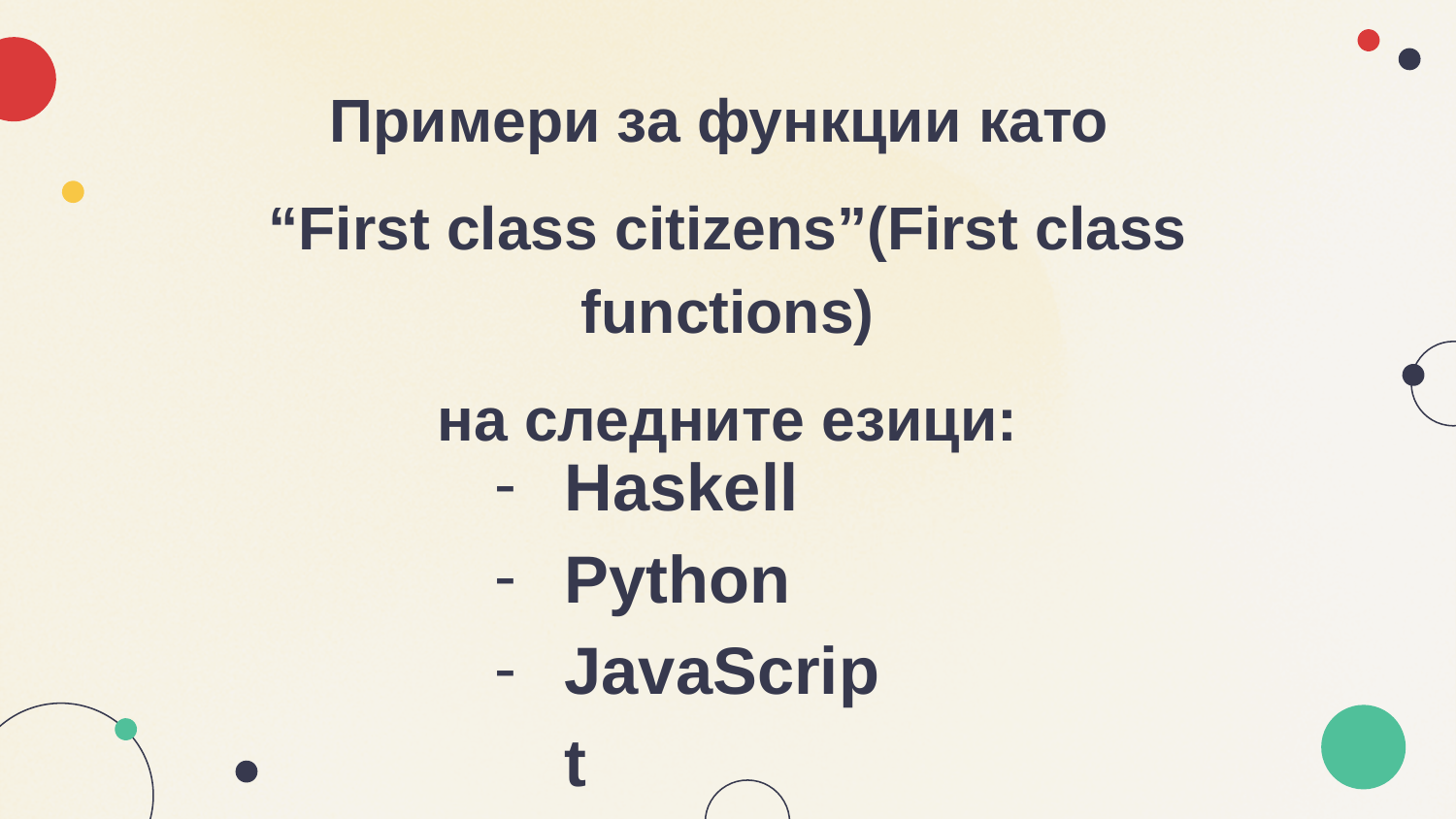

Примери за функции като
“First class citizens”(First class functions)
на следните езици:

Haskell
Python
JavaScript